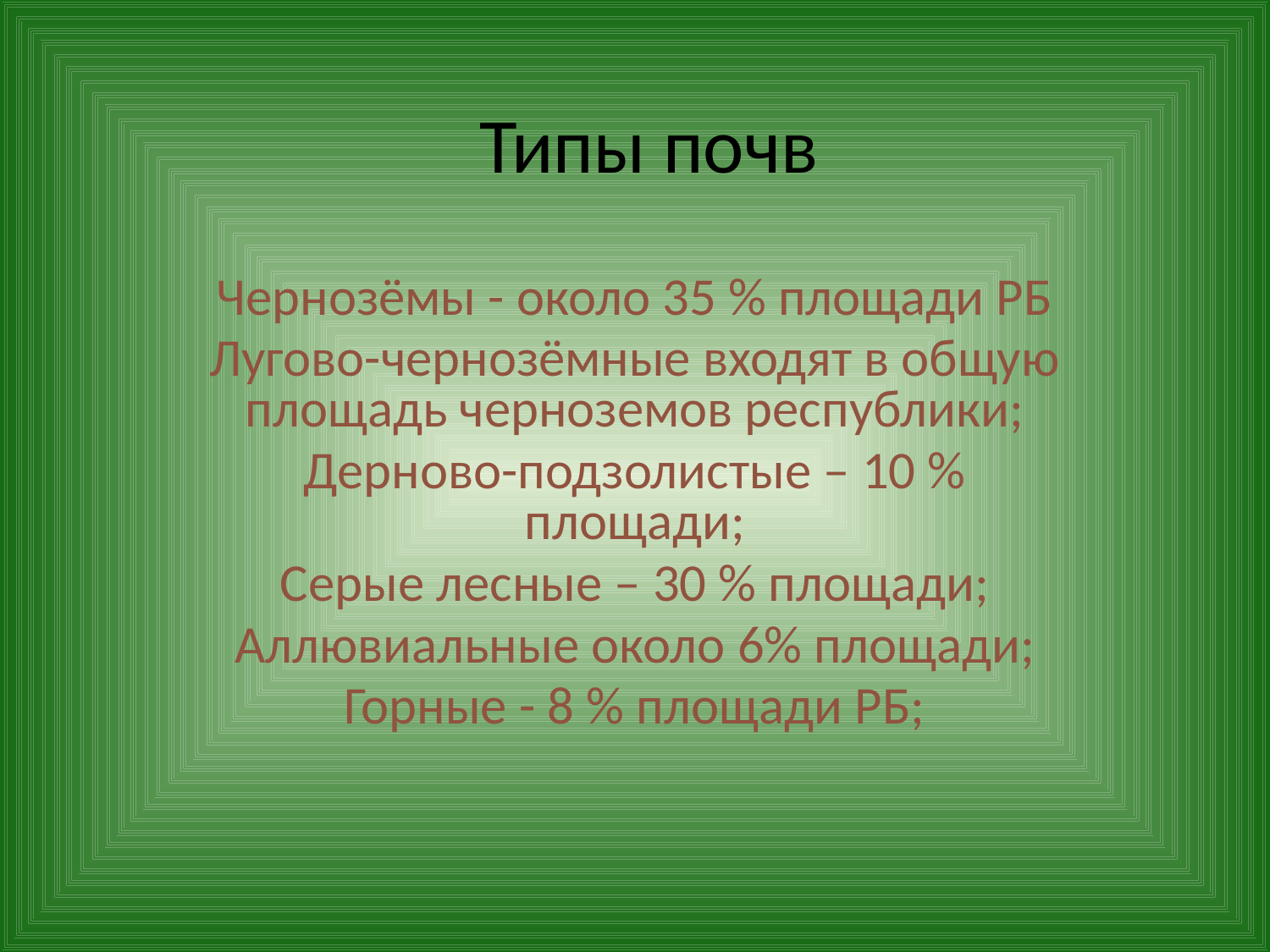

# Типы почв
Чернозёмы - около 35 % площади РБ
Лугово-чернозёмные входят в общую площадь черноземов республики;
Дерново-подзолистые – 10 % площади;
Серые лесные – 30 % площади;
Аллювиальные около 6% площади;
Горные - 8 % площади РБ;